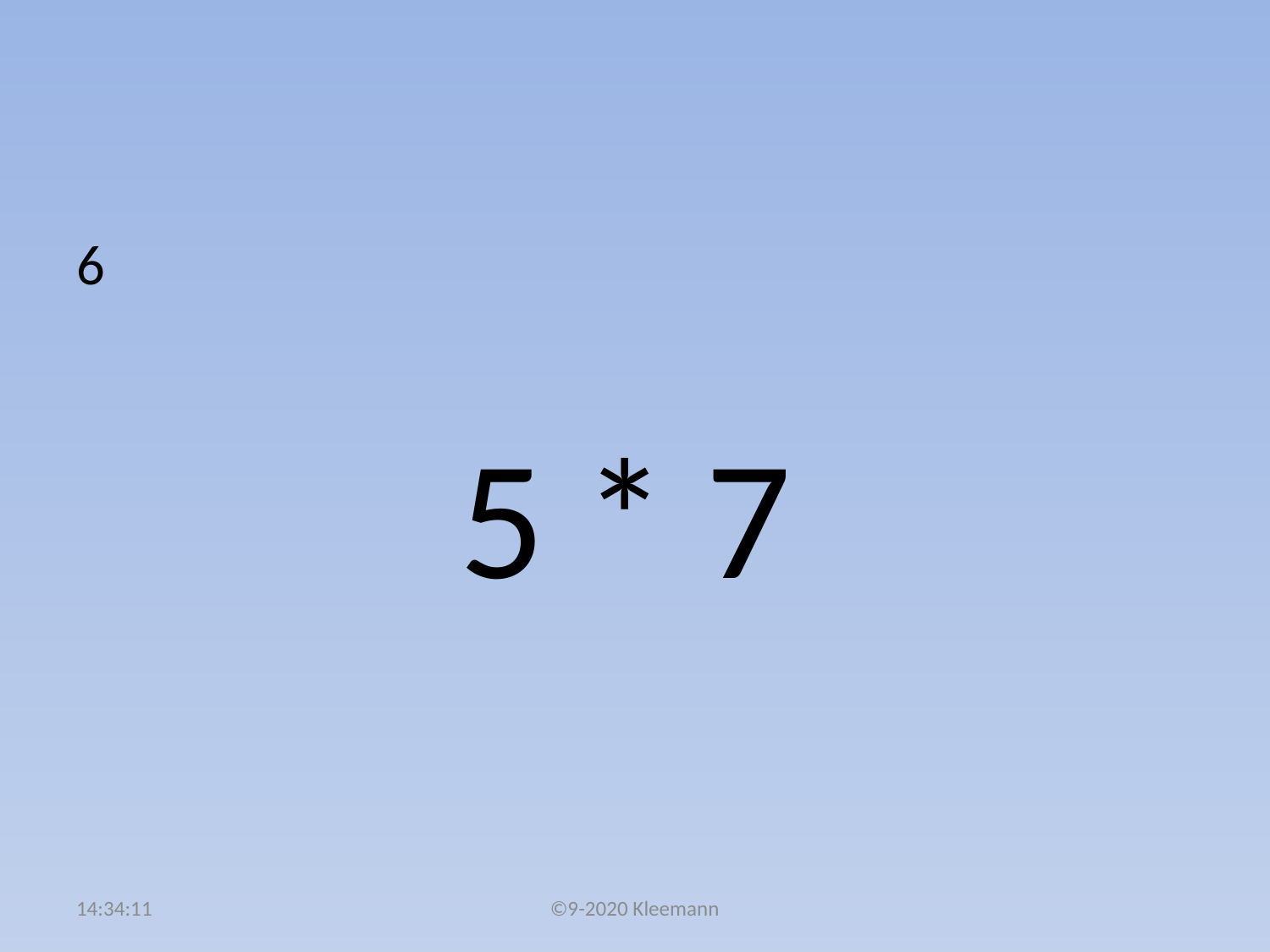

#
6

          5 * 7
14:34:11
©9-2020 Kleemann